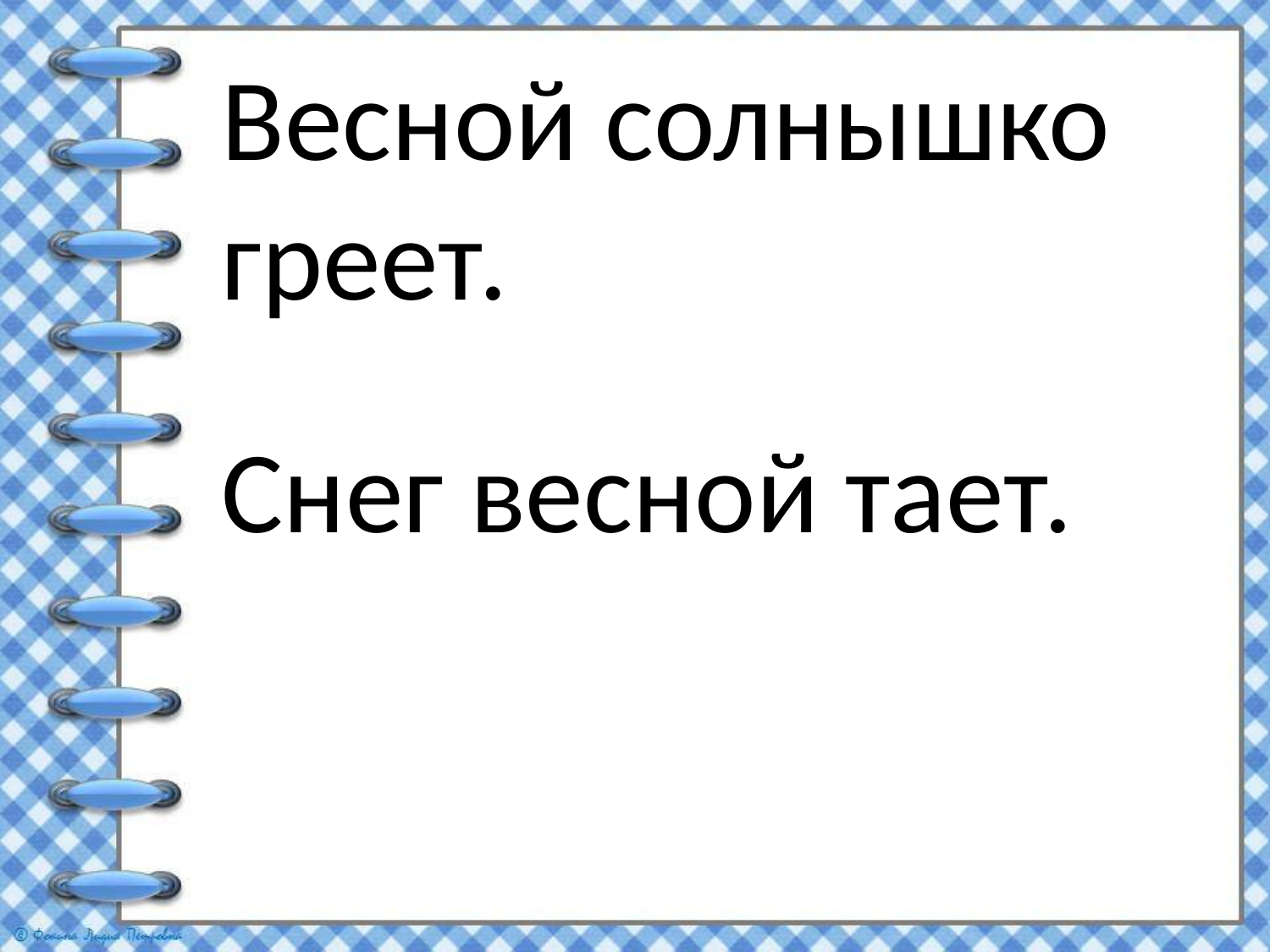

# Весной солнышко греет.

Снег весной тает.